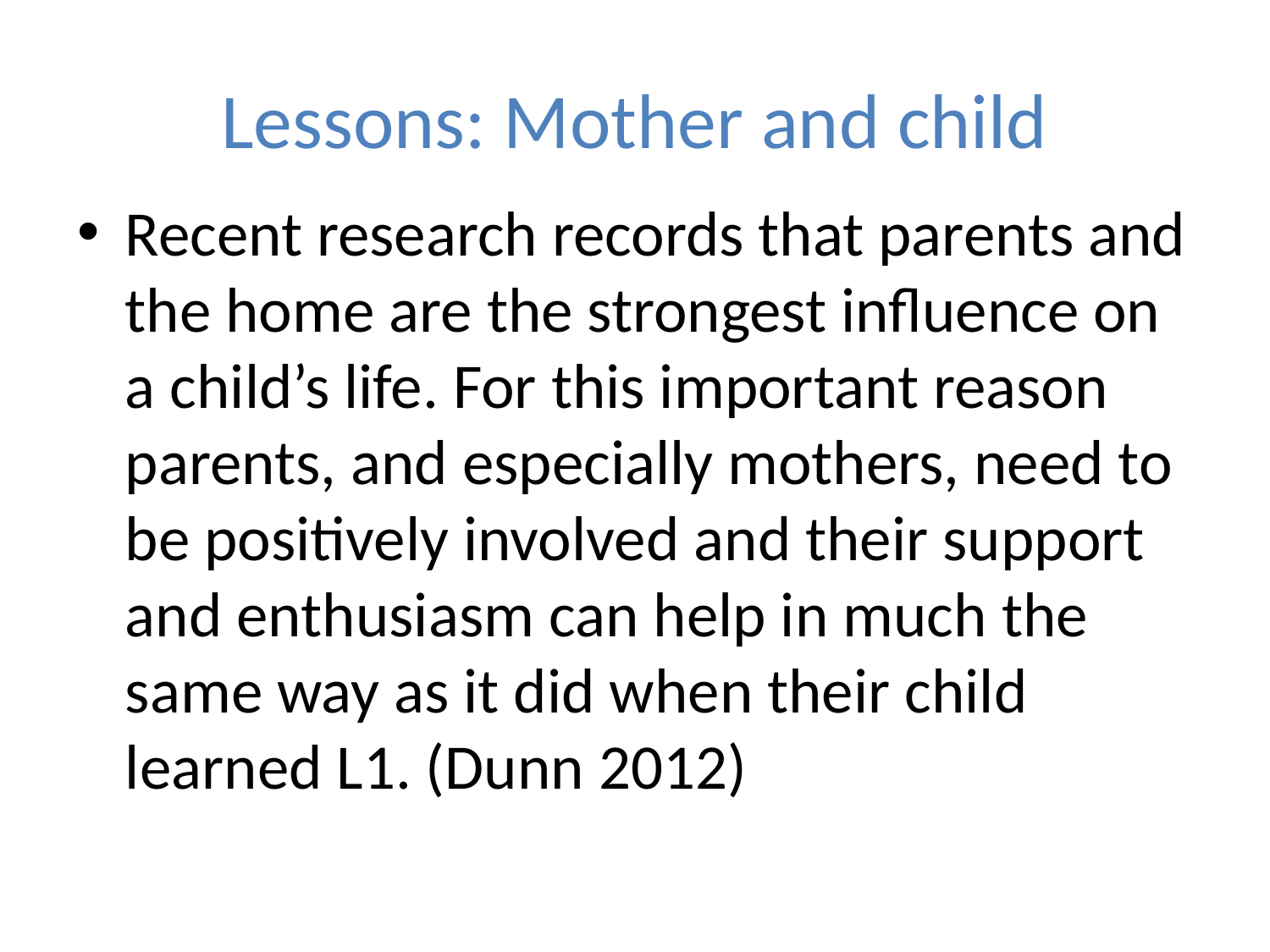

# Lessons: Mother and child
Recent research records that parents and the home are the strongest influence on a child’s life. For this important reason parents, and especially mothers, need to be positively involved and their support and enthusiasm can help in much the same way as it did when their child learned L1. (Dunn 2012)